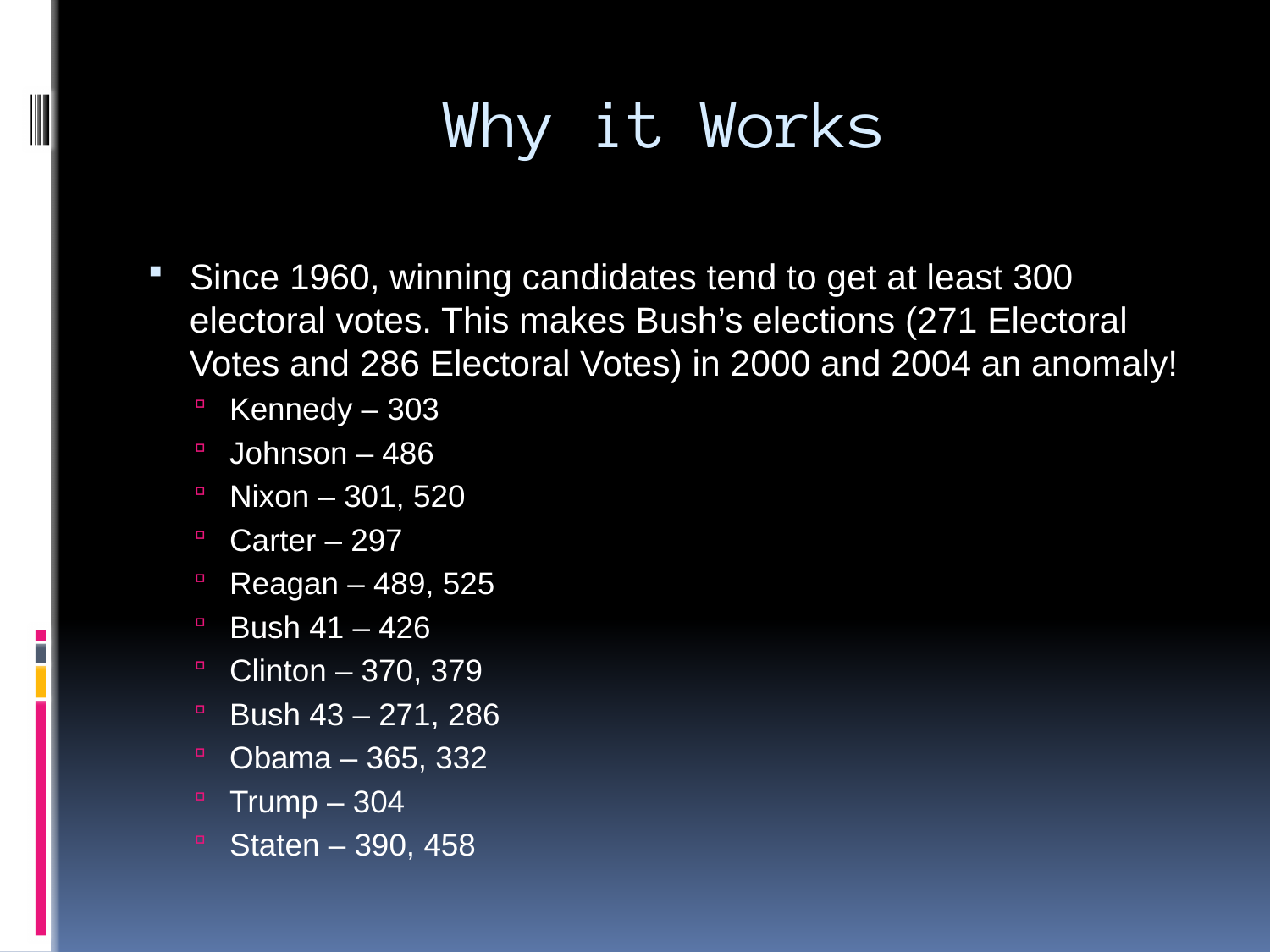

# Why it Works
Since 1960, winning candidates tend to get at least 300 electoral votes. This makes Bush’s elections (271 Electoral Votes and 286 Electoral Votes) in 2000 and 2004 an anomaly!
Kennedy – 303
Johnson – 486
Nixon – 301, 520
Carter – 297
Reagan – 489, 525
Bush 41 – 426
Clinton – 370, 379
Bush 43 – 271, 286
Obama – 365, 332
Trump – 304
Staten – 390, 458